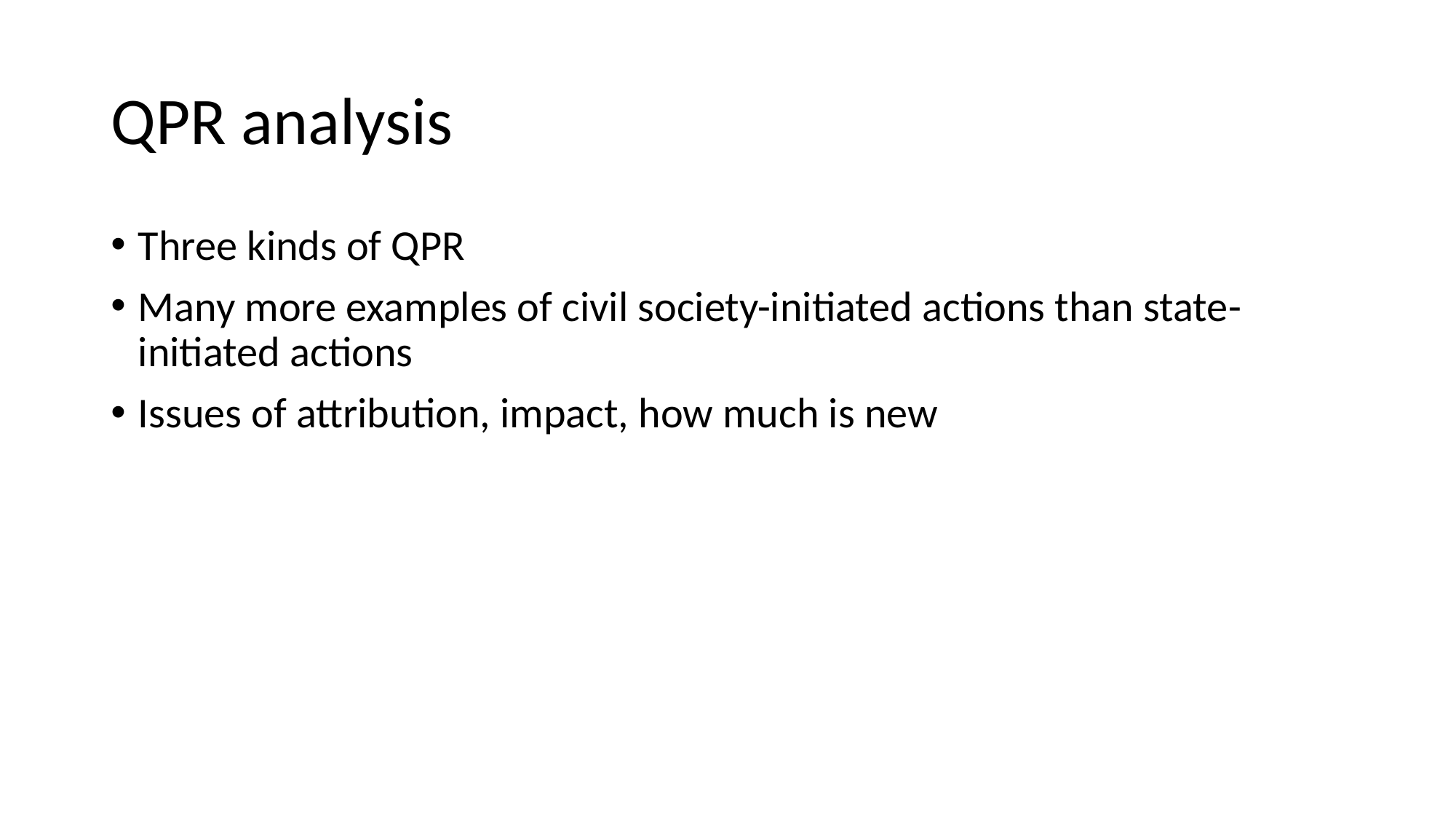

# QPR analysis
Three kinds of QPR
Many more examples of civil society-initiated actions than state-initiated actions
Issues of attribution, impact, how much is new